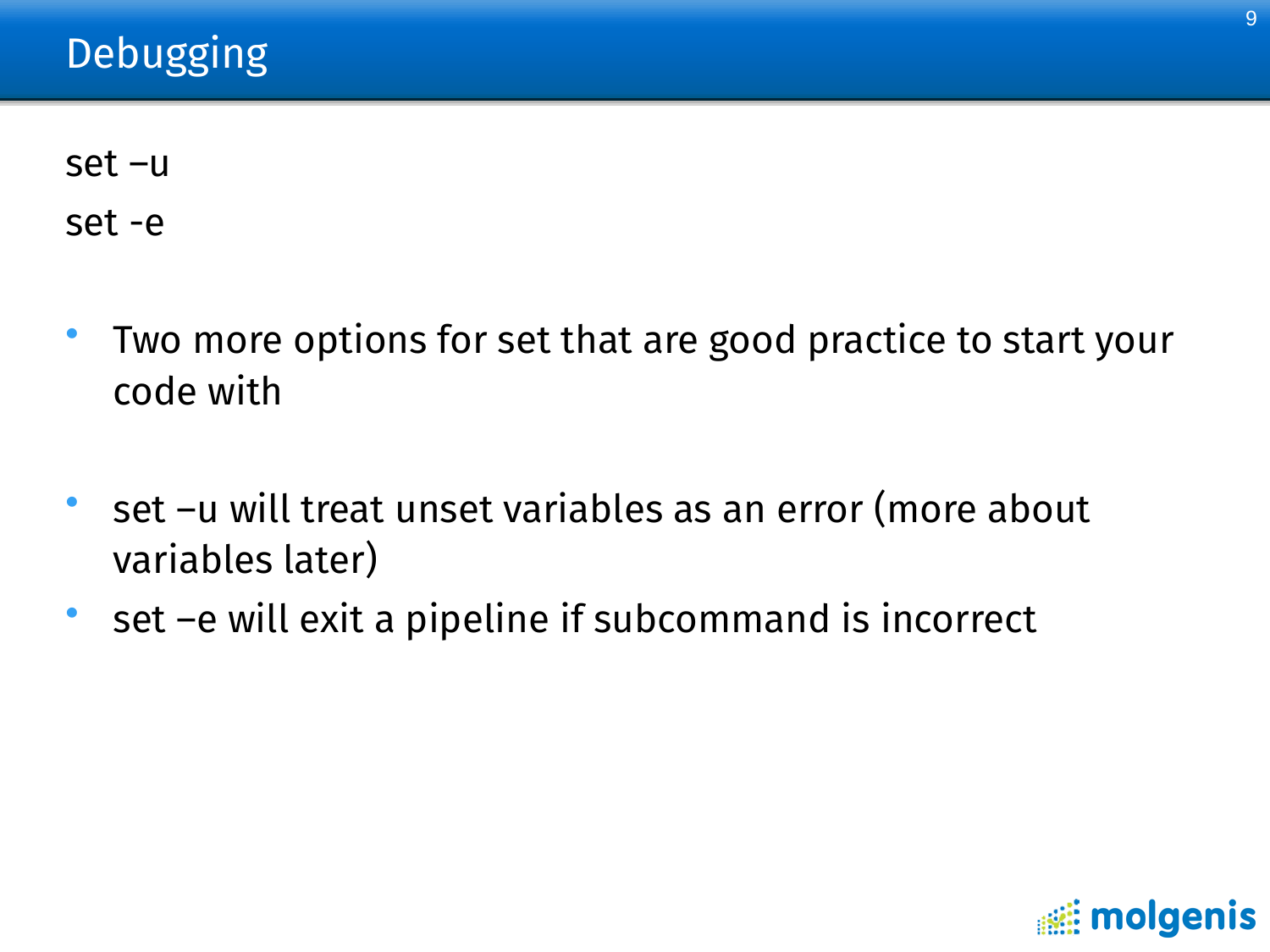

9
# Debugging
set –u
set -e

Two more options for set that are good practice to start your code with

set –u will treat unset variables as an error (more about variables later)
set –e will exit a pipeline if subcommand is incorrect